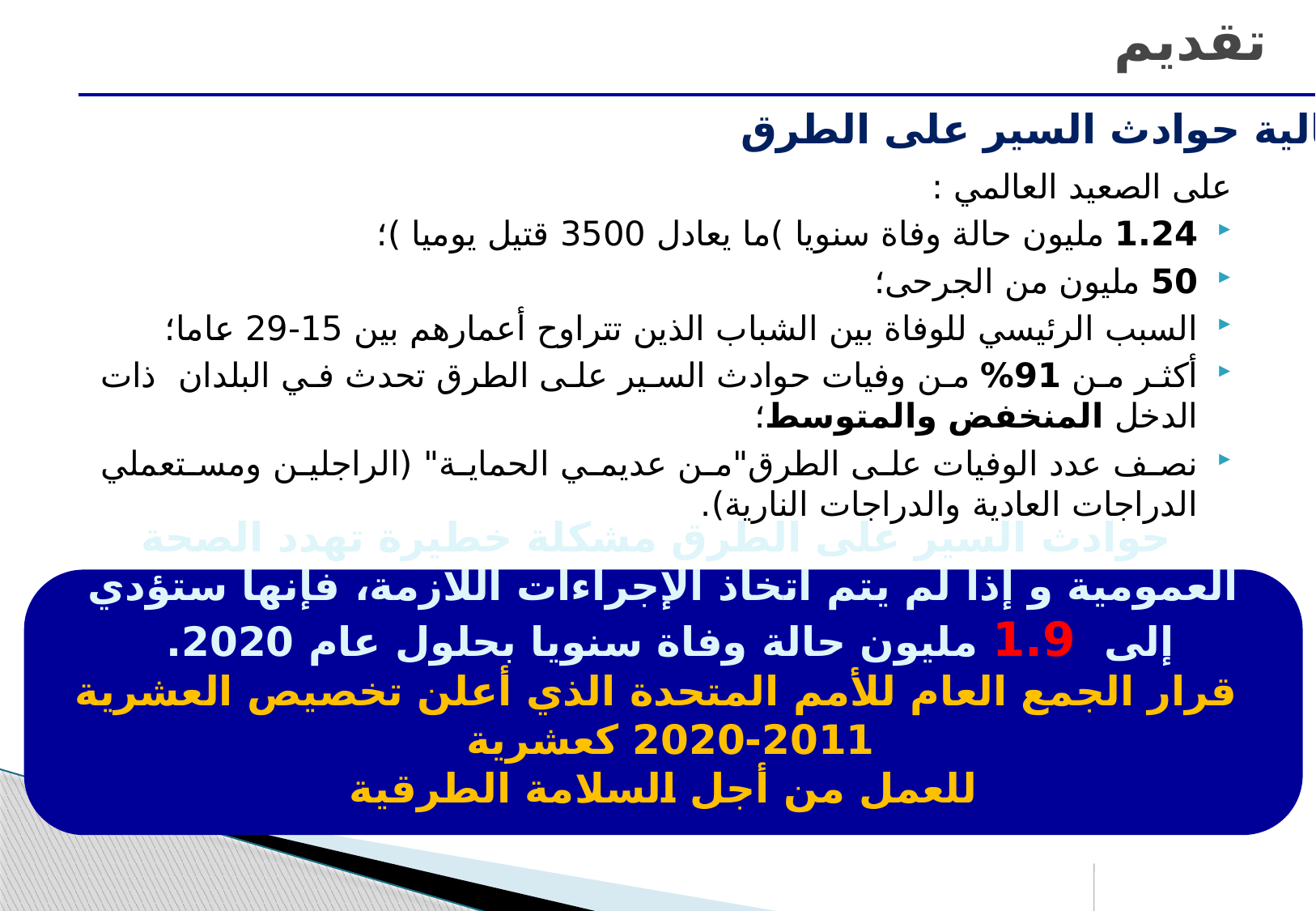

# تقديم
إشكالية حوادث السير على الطرق
على الصعيد العالمي :
1.24 مليون حالة وفاة سنويا )ما يعادل 3500 قتيل يوميا )؛
50 مليون من الجرحى؛
السبب الرئيسي للوفاة بين الشباب الذين تتراوح أعمارهم بين 15-29 عاما؛
أكثر من 91% من وفيات حوادث السير على الطرق تحدث في البلدان  ذات الدخل المنخفض والمتوسط؛
نصف عدد الوفيات على الطرق"من عديمي الحماية" (الراجلين ومستعملي الدراجات العادية والدراجات النارية).

 حوادث السير على الطرق مشكلة خطيرة تهدد الصحة العمومية و إذا لم يتم اتخاذ الإجراءات اللازمة، فإنها ستؤدي إلى  1.9 مليون حالة وفاة سنويا بحلول عام 2020.
 قرار الجمع العام للأمم المتحدة الذي أعلن تخصيص العشرية 2011-2020 كعشرية
للعمل من أجل السلامة الطرقية